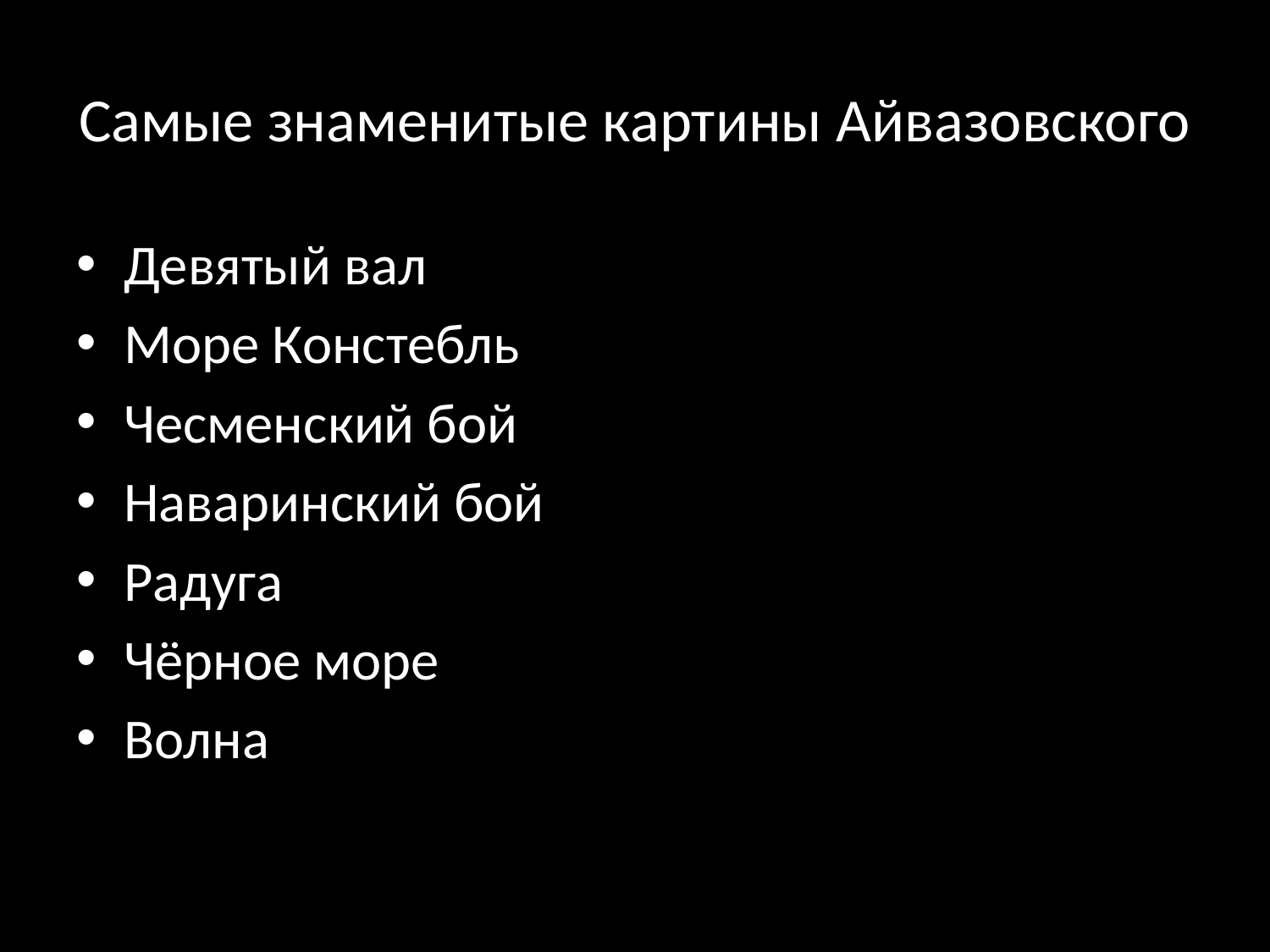

# Самые знаменитые картины Айвазовского
Девятый вал
Море Констебль
Чесменский бой
Наваринский бой
Радуга
Чёрное море
Волна